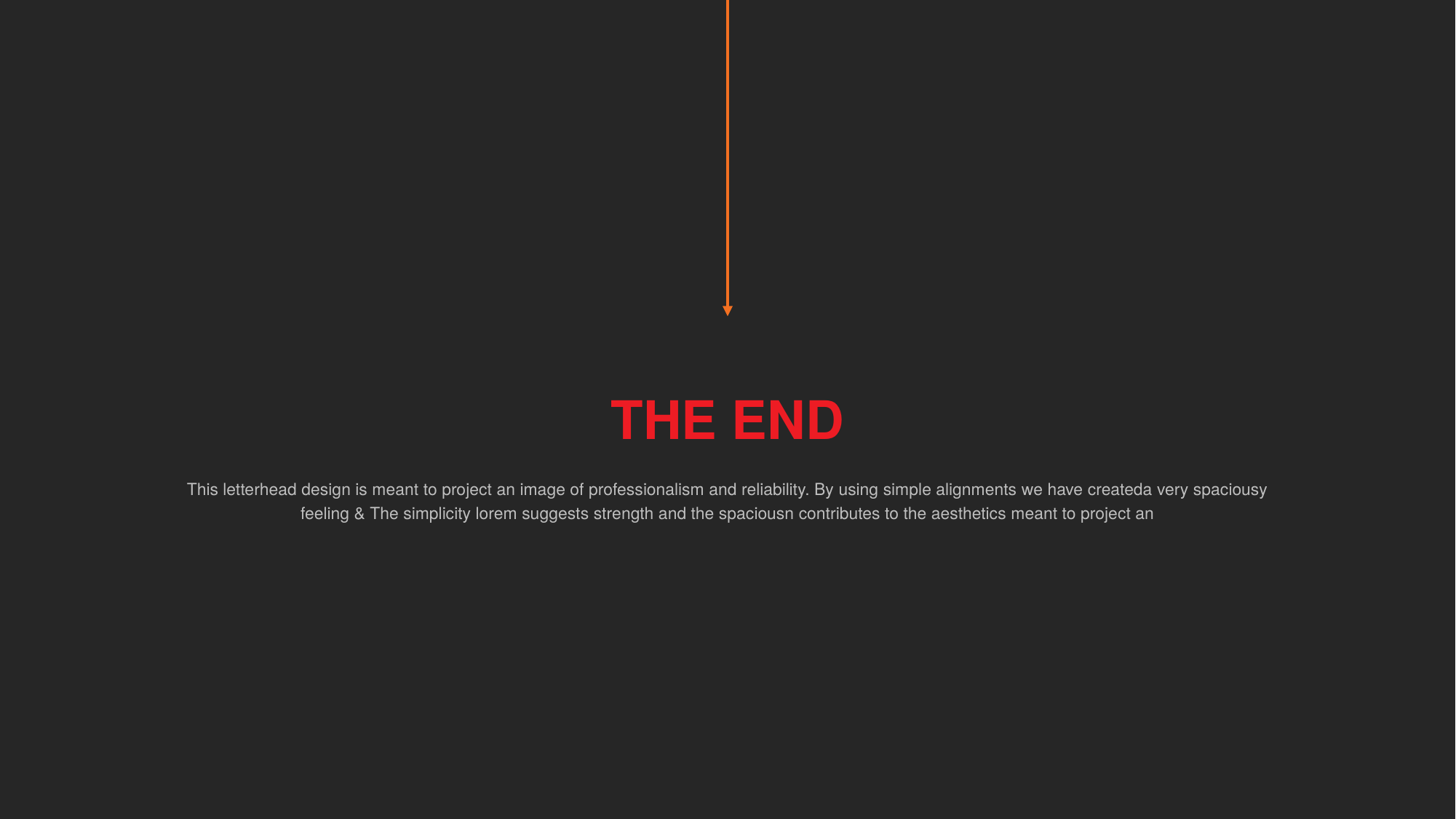

THE END
This letterhead design is meant to project an image of professionalism and reliability. By using simple alignments we have createda very spaciousy feeling & The simplicity lorem suggests strength and the spaciousn contributes to the aesthetics meant to project an
www.yourwebsite.com
11